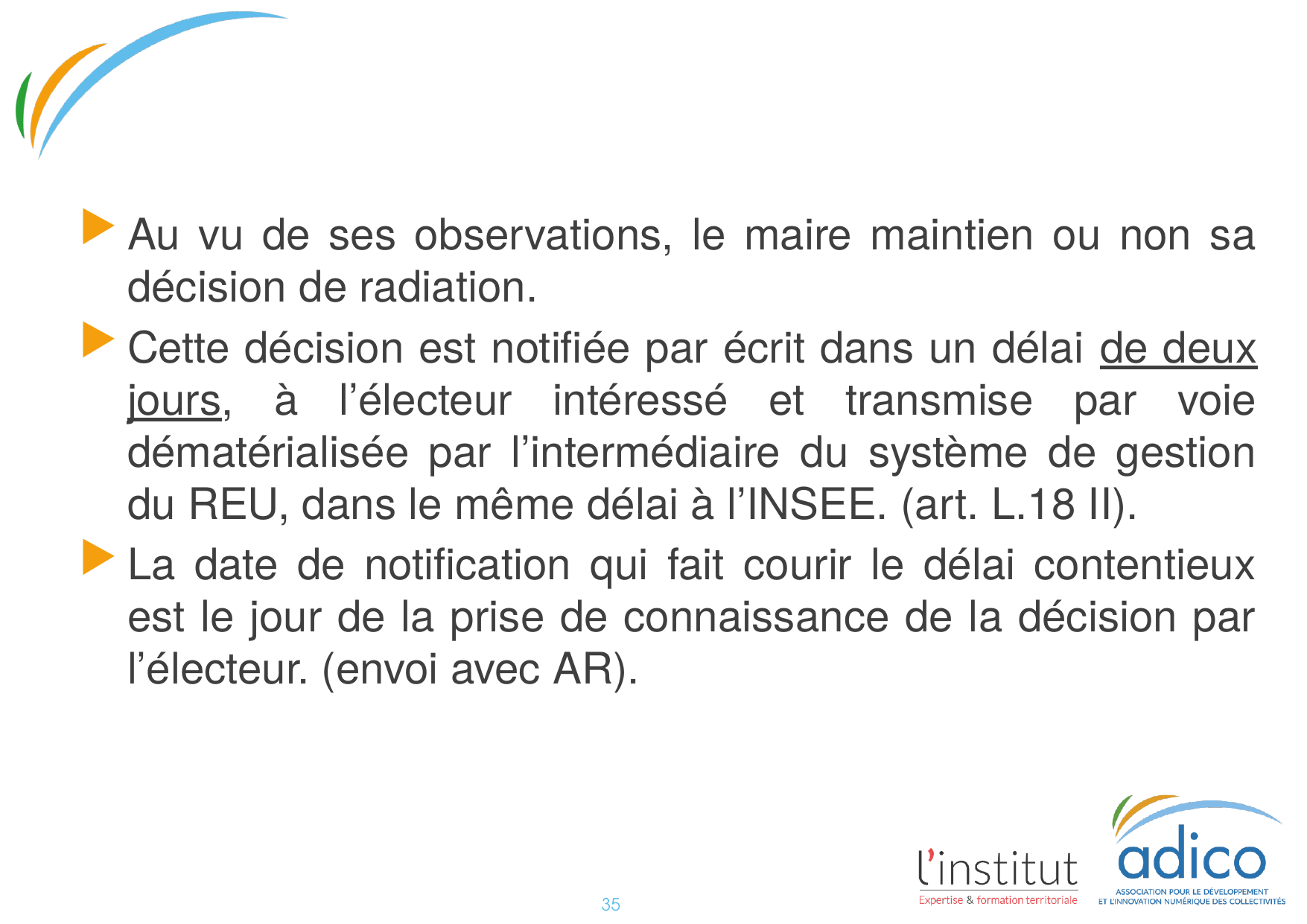

#

Au vu de ses observations, le maire maintien ou non sa décision de radiation.
Cette décision est notifiée par écrit dans un délai de deux jours, à l’électeur intéressé et transmise par voie dématérialisée par l’intermédiaire du système de gestion du REU, dans le même délai à l’INSEE. (art. L.18 II).
La date de notification qui fait courir le délai contentieux est le jour de la prise de connaissance de la décision par l’électeur. (envoi avec AR).